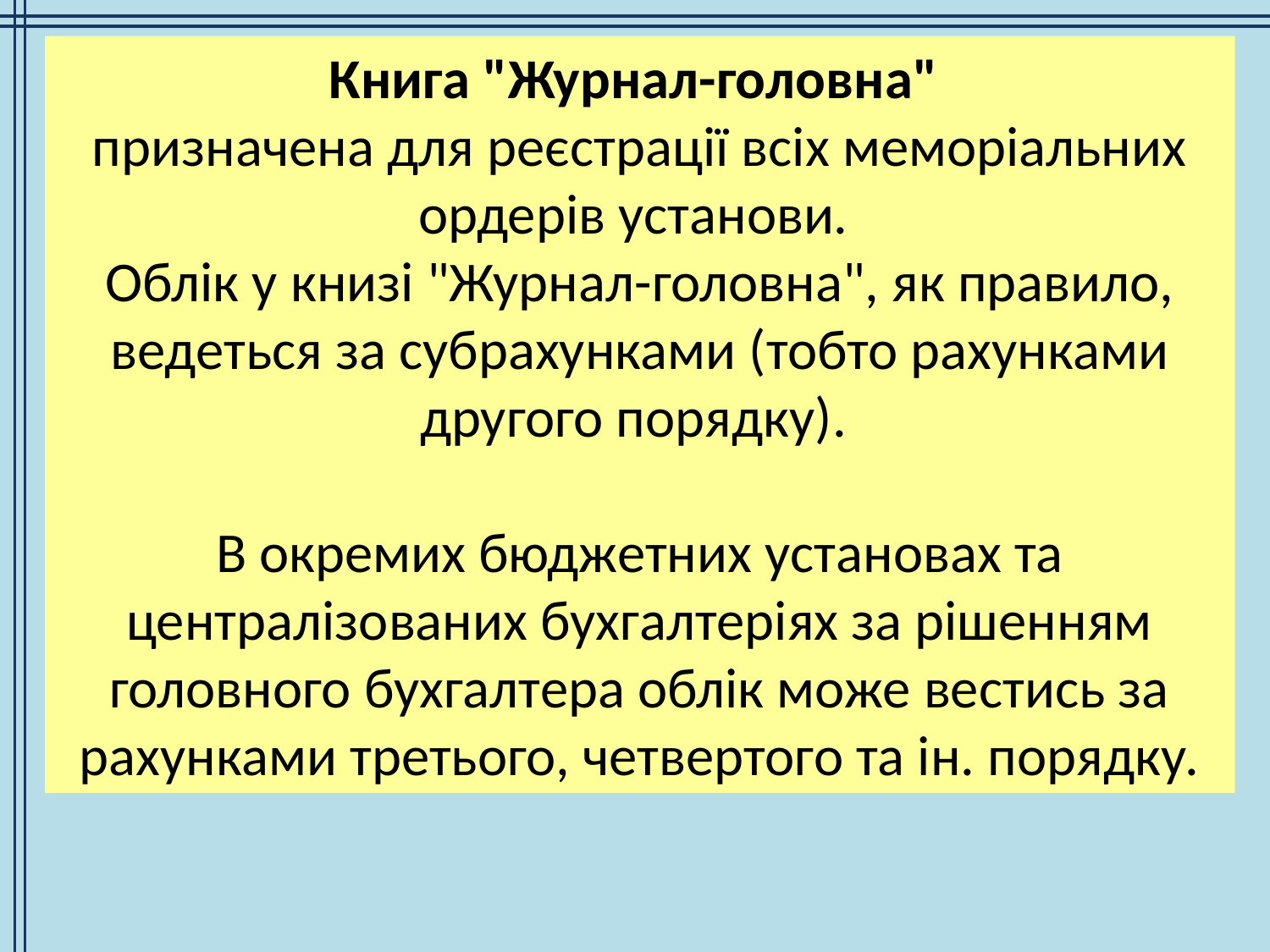

Книга "Журнал-головна"
призначена для реєстрації всіх меморіальних ордерів установи.
Облік у книзі "Журнал-головна", як правило, ведеться за субрахунками (тобто рахунками другого порядку).

В окремих бюджетних установах та централізованих бухгалтеріях за рішенням головного бухгалтера облік може вестись за рахунками третього, четвертого та ін. порядку.